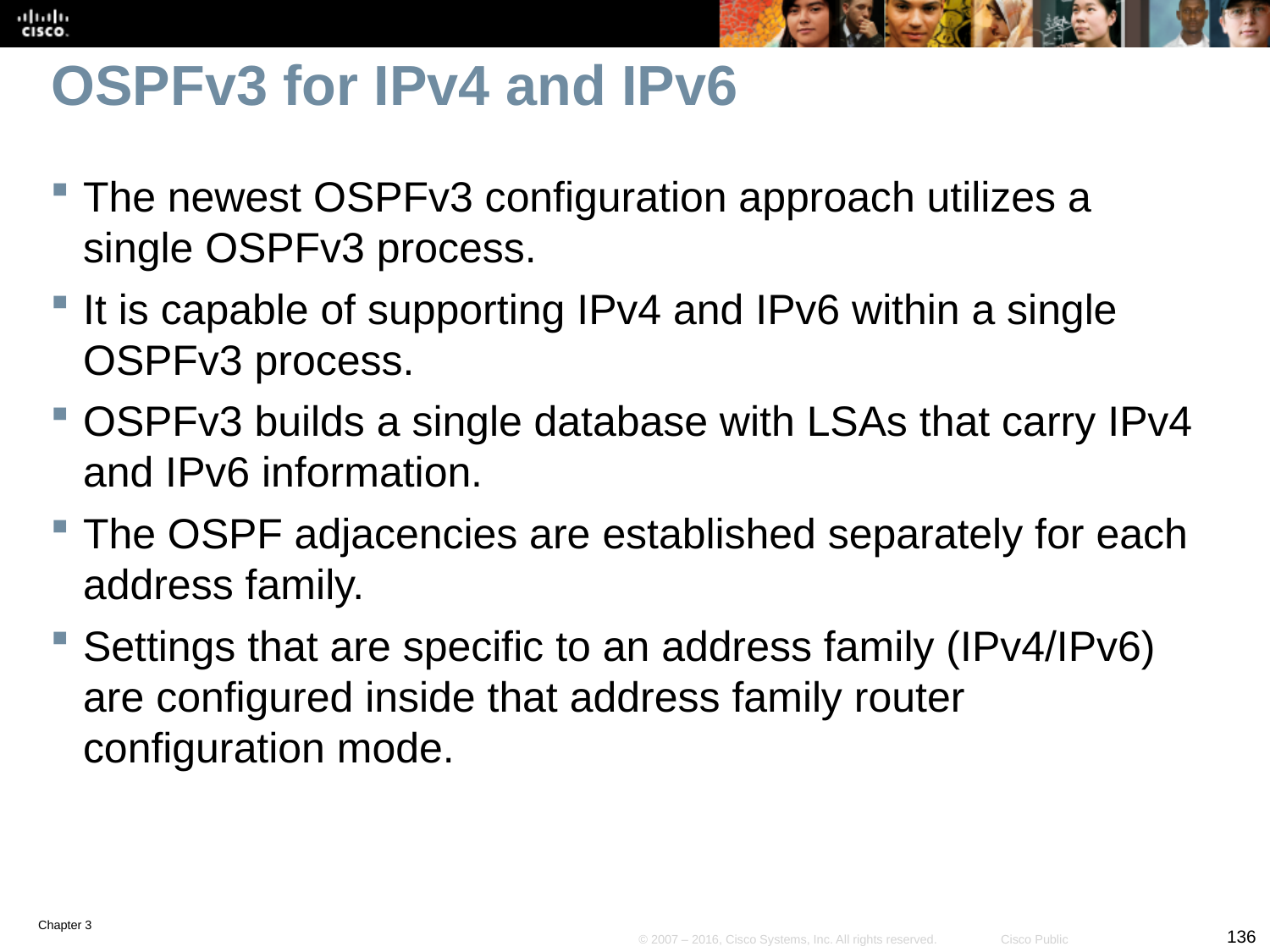

# OSPFv3 for IPv4 and IPv6
The newest OSPFv3 configuration approach utilizes a single OSPFv3 process.
It is capable of supporting IPv4 and IPv6 within a single OSPFv3 process.
OSPFv3 builds a single database with LSAs that carry IPv4 and IPv6 information.
The OSPF adjacencies are established separately for each address family.
Settings that are specific to an address family (IPv4/IPv6) are configured inside that address family router configuration mode.